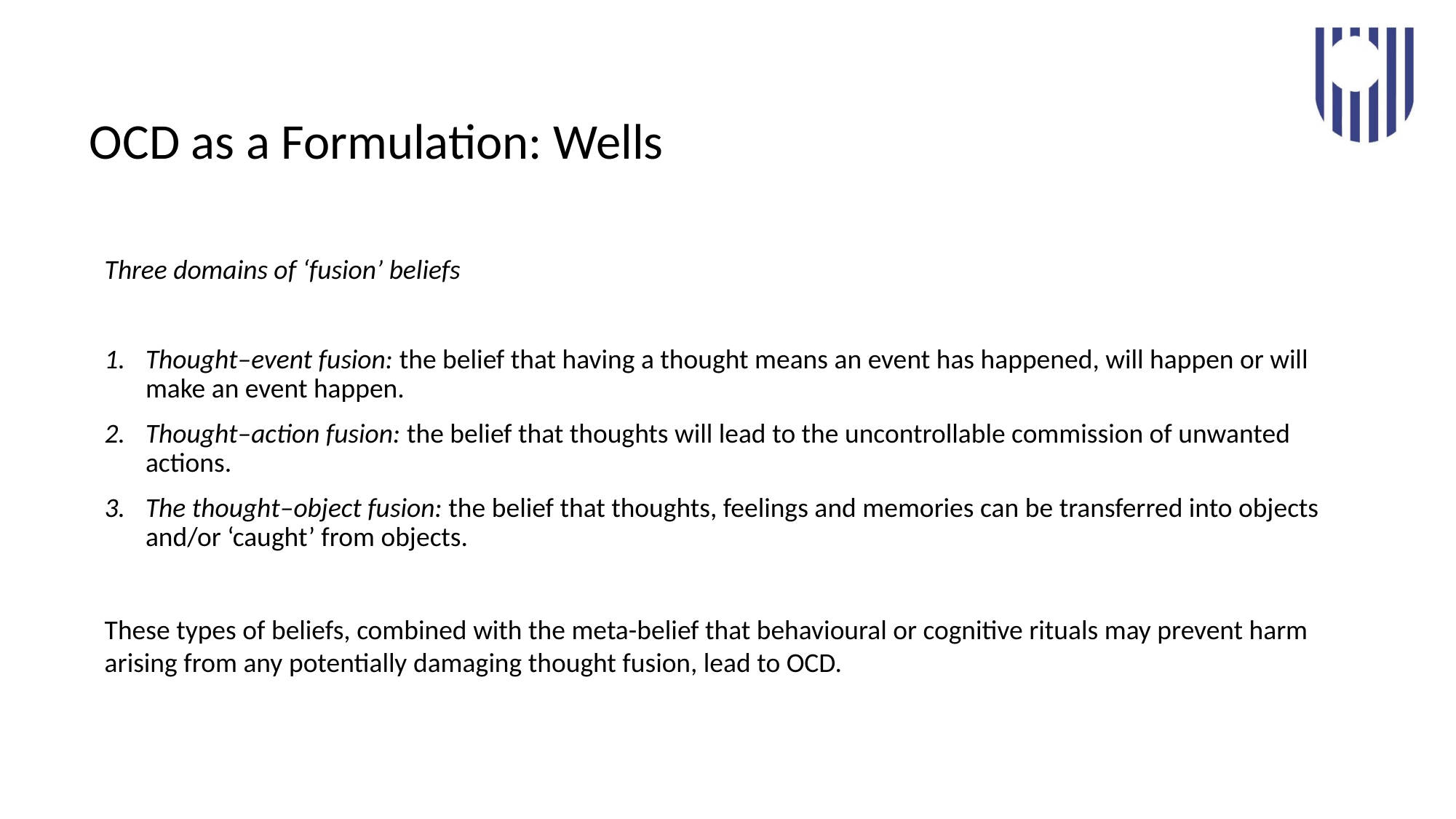

# OCD as a Formulation: Wells
Three domains of ‘fusion’ beliefs

Thought–event fusion: the belief that having a thought means an event has happened, will happen or will make an event happen.
Thought–action fusion: the belief that thoughts will lead to the uncontrollable commission of unwanted actions.
The thought–object fusion: the belief that thoughts, feelings and memories can be transferred into objects and/or ‘caught’ from objects.

These types of beliefs, combined with the meta-belief that behavioural or cognitive rituals may prevent harm arising from any potentially damaging thought fusion, lead to OCD.